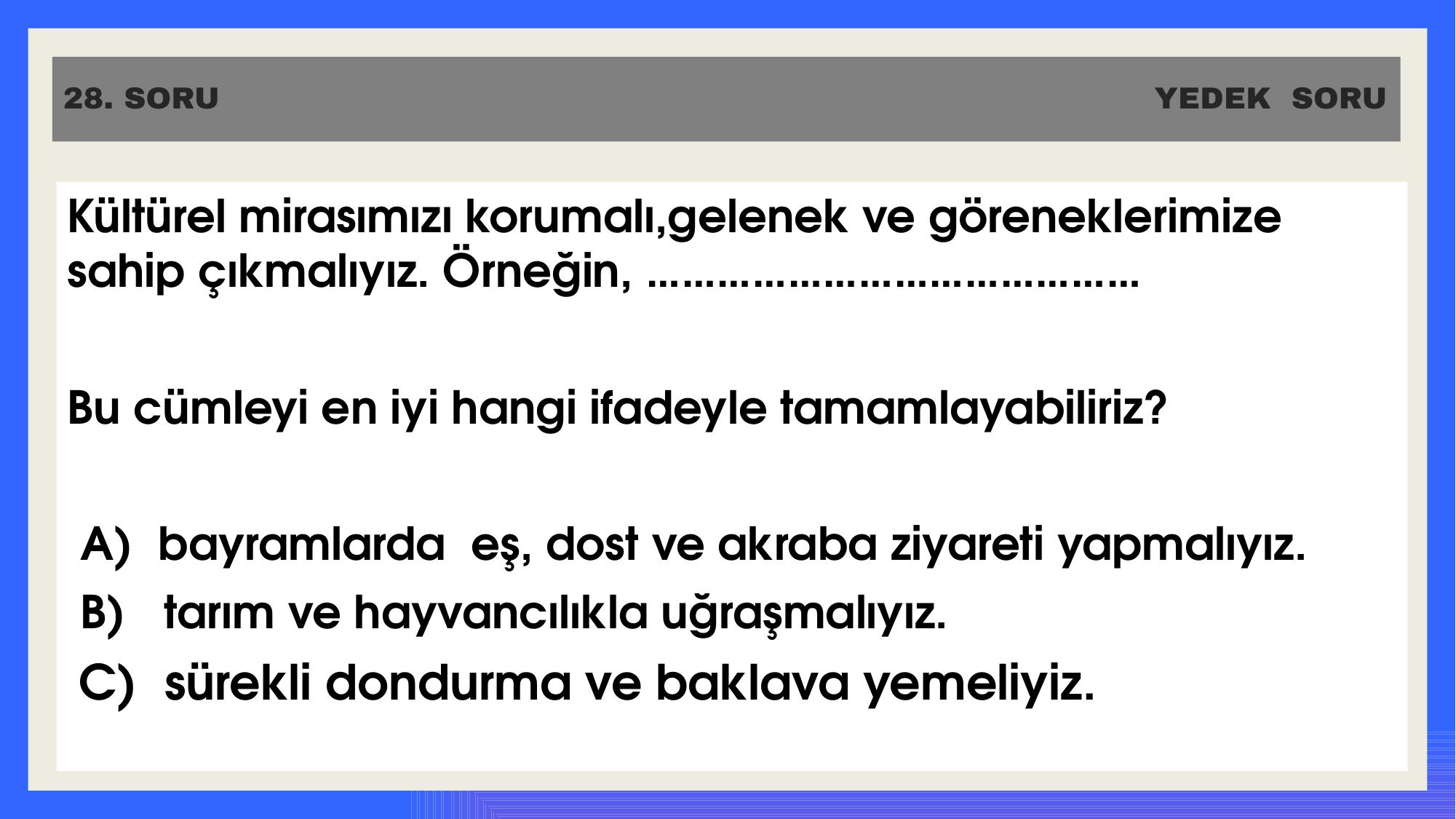

# 28. SORU                                                                                            YEDEK  SORU
Kültürel mirasımızı korumalı,gelenek ve göreneklerimize    sahip çıkmalıyız. Örneğin, ……………………………………

Bu cümleyi en iyi hangi ifadeyle tamamlayabiliriz?

 A)  bayramlarda  eş, dost ve akraba ziyareti yapmalıyız.
 B)   tarım ve hayvancılıkla uğraşmalıyız.
 C)  sürekli dondurma ve baklava yemeliyiz.